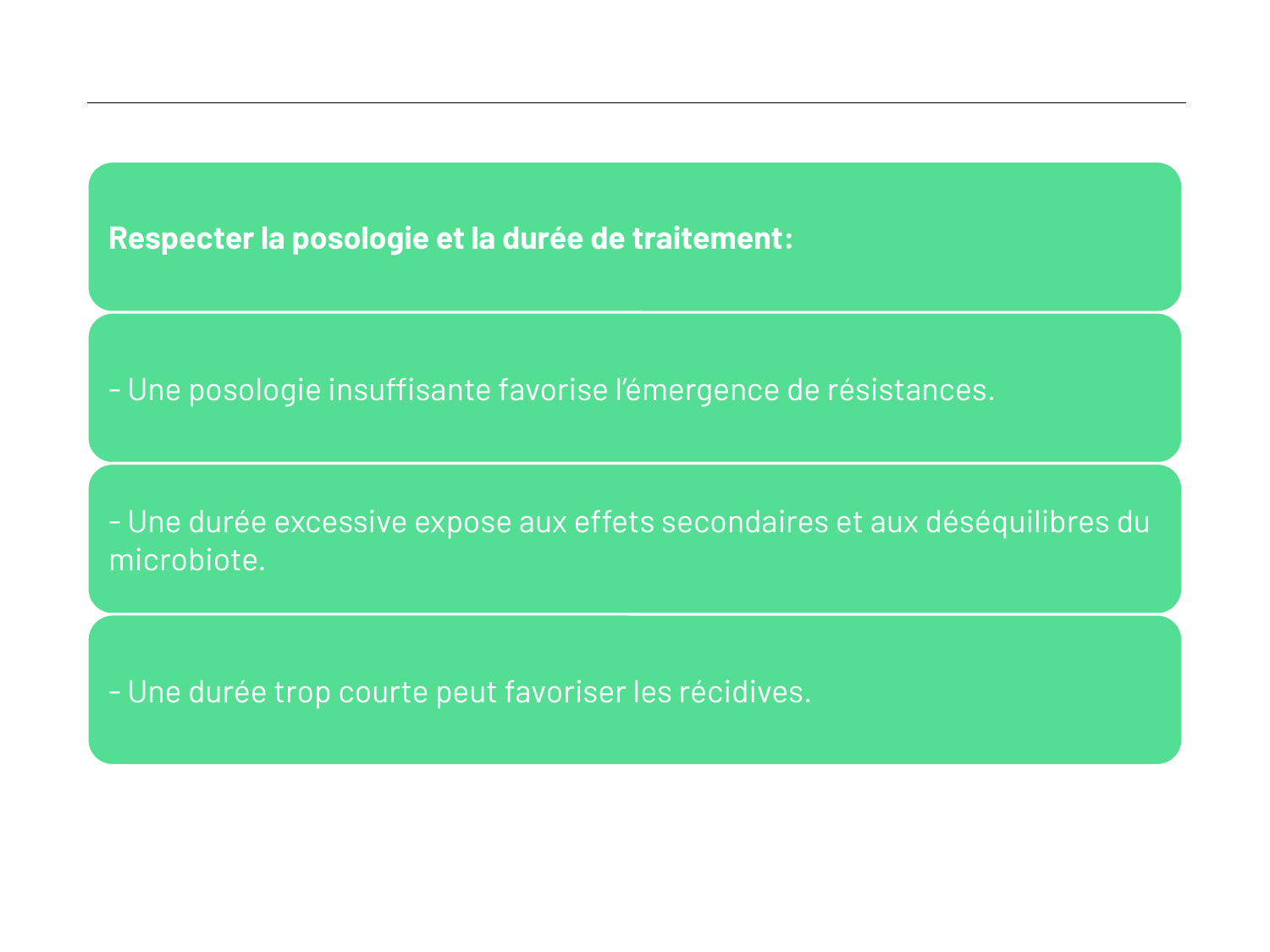

52
Respecter la posologie et la durée de traitement:
- Une posologie insuffisante favorise l’émergence de résistances.
- Une durée excessive expose aux effets secondaires et aux déséquilibres du microbiote.
- Une durée trop courte peut favoriser les récidives.